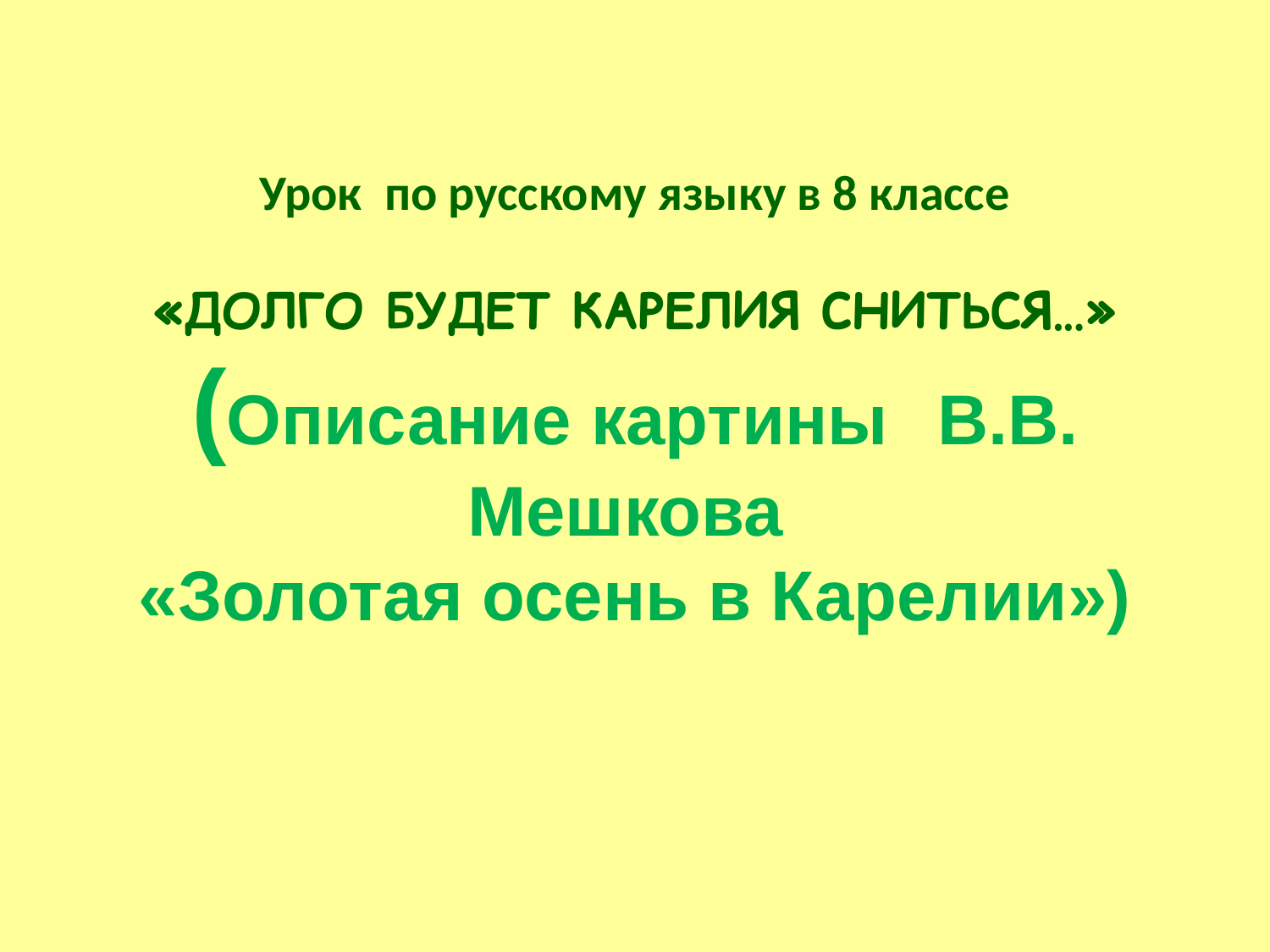

# Урок  по русскому языку в 8 классе «ДОЛГО БУДЕТ КАРЕЛИЯ СНИТЬСЯ…» (Описание картины  В.В. Мешкова «Золотая осень в Карелии»)